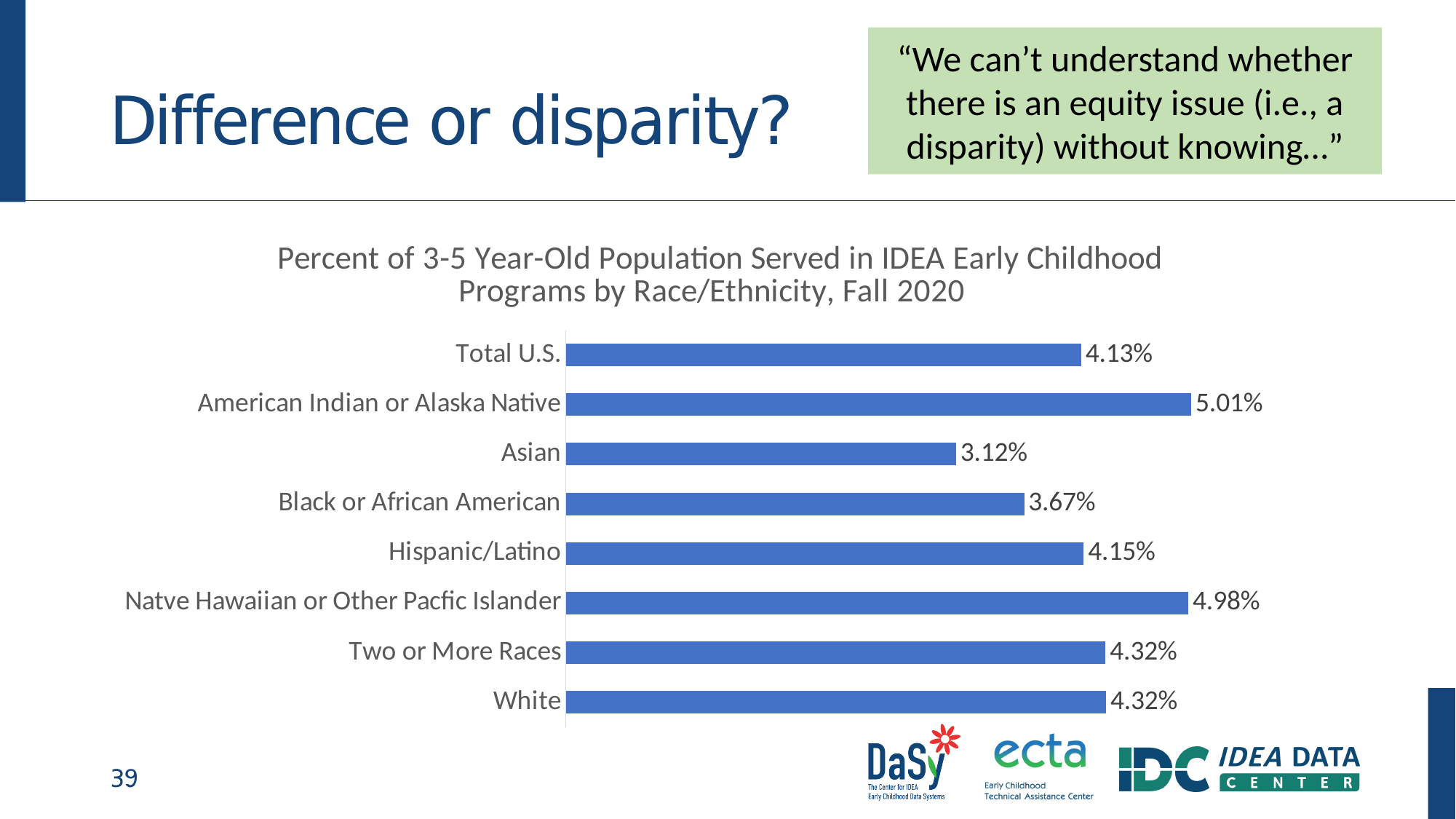

“We can’t understand whether there is an equity issue (i.e., a disparity) without knowing…”
# Difference or disparity? 6

### Chart: Percent of 3-5 Year-Old Population Served in IDEA Early Childhood Programs by Race/Ethnicity, Fall 2020

| Category |  |
|---|---|
| White | 0.04324858120512678 |
| Two or More Races | 0.043206967281127405 |
| Natve Hawaiian or Other Pacfic Islander | 0.04982842958312039 |
| Hispanic/Latino | 0.0414636021315816 |
| Black or African American | 0.03668854899302147 |
| Asian | 0.031234147297546578 |
| American Indian or Alaska Native | 0.050069159214013455 |
| Total U.S. | 0.041262631934791814 |